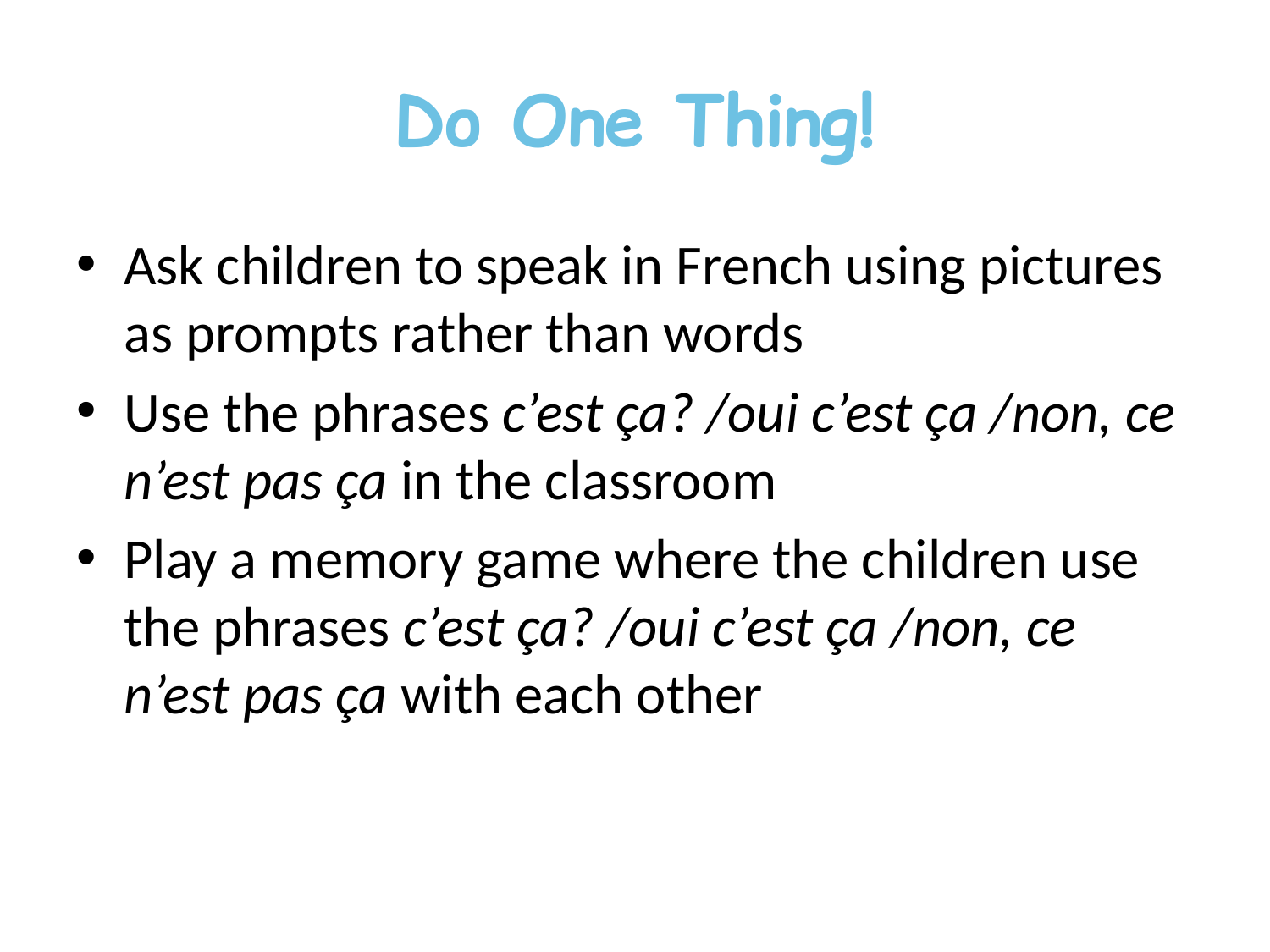

# Do One Thing!
Ask children to speak in French using pictures as prompts rather than words
Use the phrases c’est ça? /oui c’est ça /non, ce n’est pas ça in the classroom
Play a memory game where the children use the phrases c’est ça? /oui c’est ça /non, ce n’est pas ça with each other